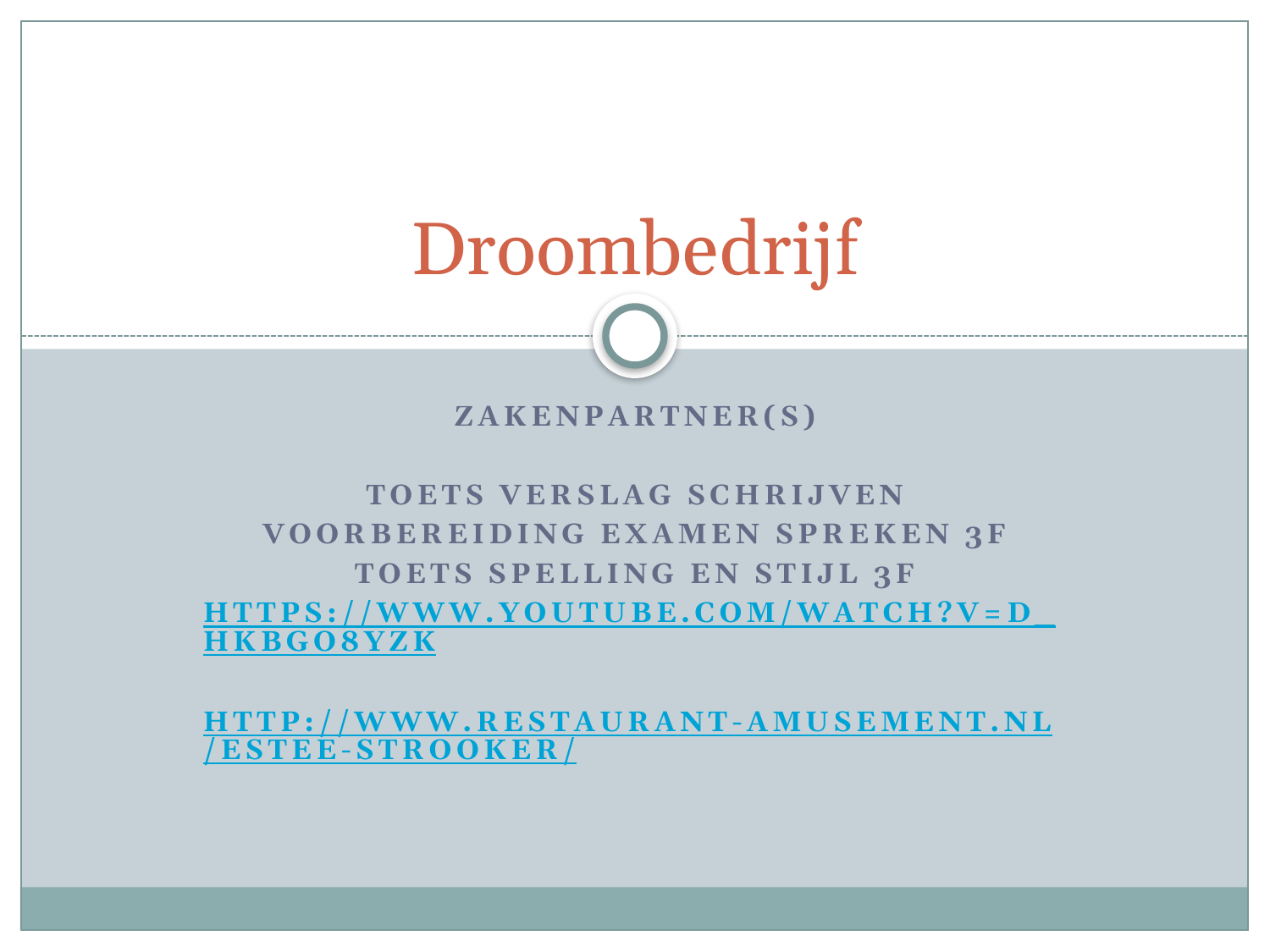

# Droombedrijf
zakenpartner(s)

Toets verslag schrijven
Voorbereiding Examen spreken 3F
TOETS spelling en stijl 3F
https://www.youtube.com/watch?v=d_HkBgo8Yzk

http://www.restaurant-amusement.nl/estee-strooker/